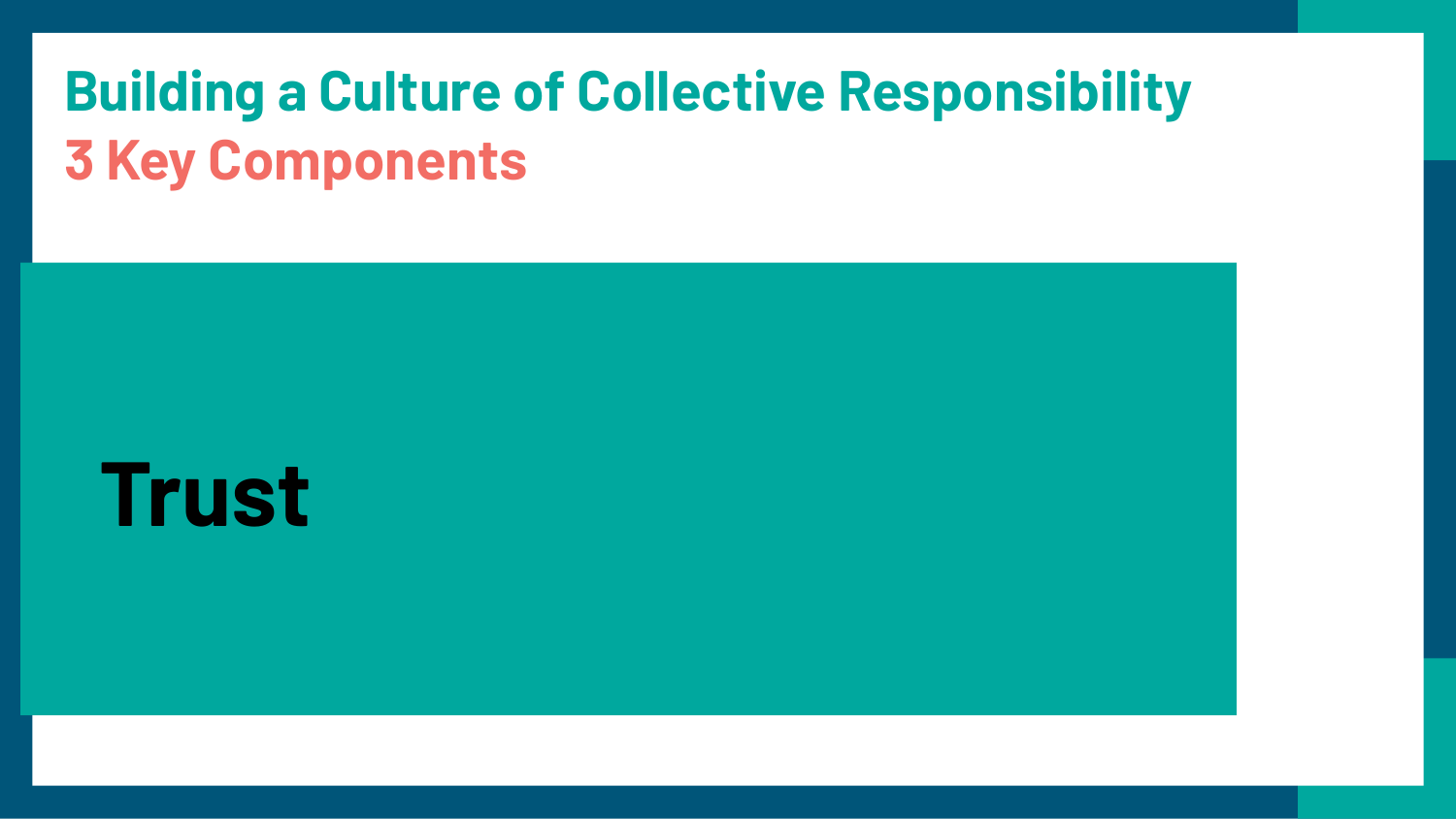

Building a Culture of Collective Responsibility
3 Key Components
# Trust